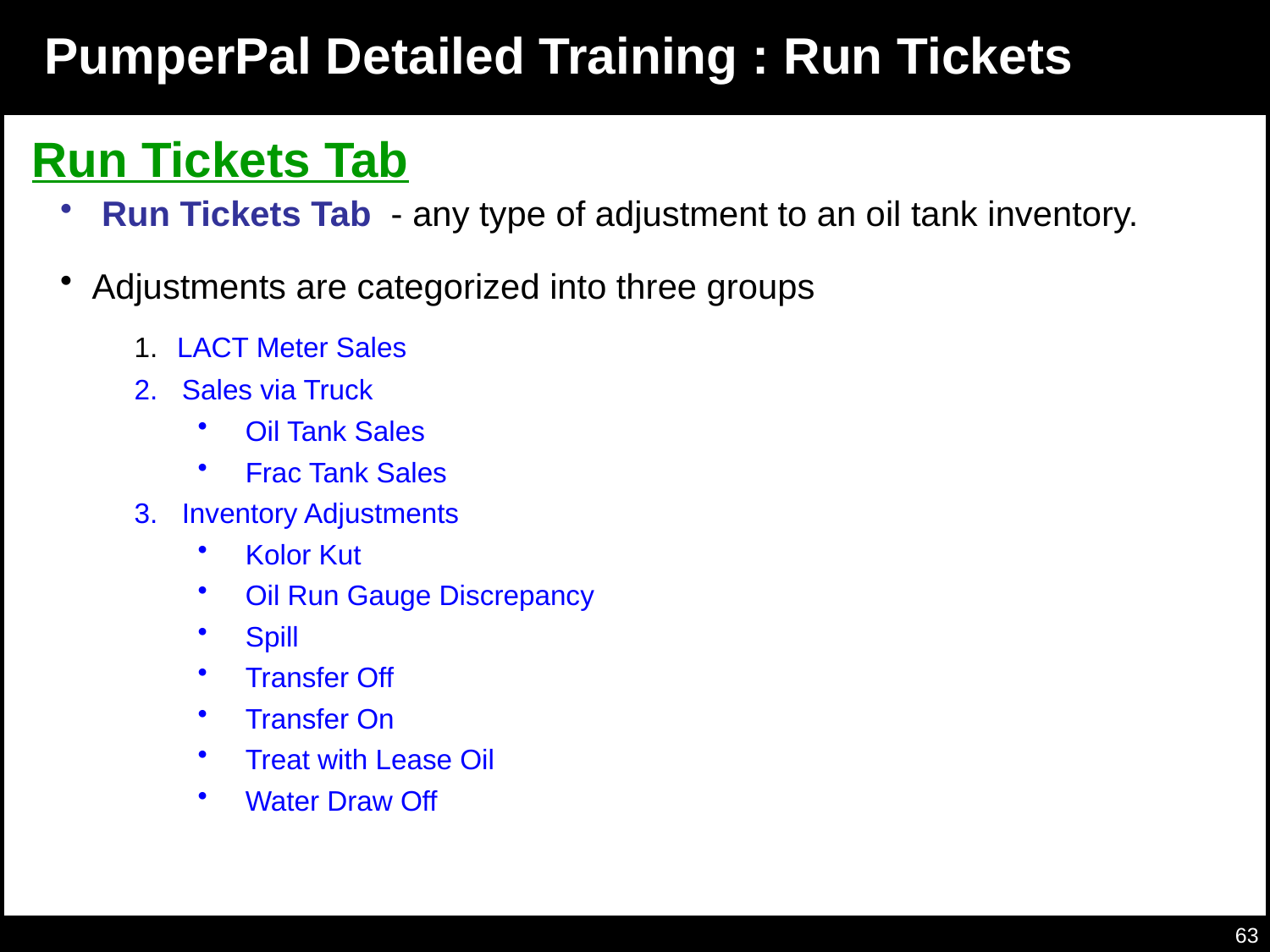

# Run Tickets
PumperPal Detailed Training : Run Tickets
Run Tickets Tab
 Run Tickets Tab  - any type of adjustment to an oil tank inventory.
Adjustments are categorized into three groups
1.  LACT Meter Sales
Sales via Truck
Oil Tank Sales
Frac Tank Sales
Inventory Adjustments
Kolor Kut
Oil Run Gauge Discrepancy
Spill
Transfer Off
Transfer On
Treat with Lease Oil
Water Draw Off